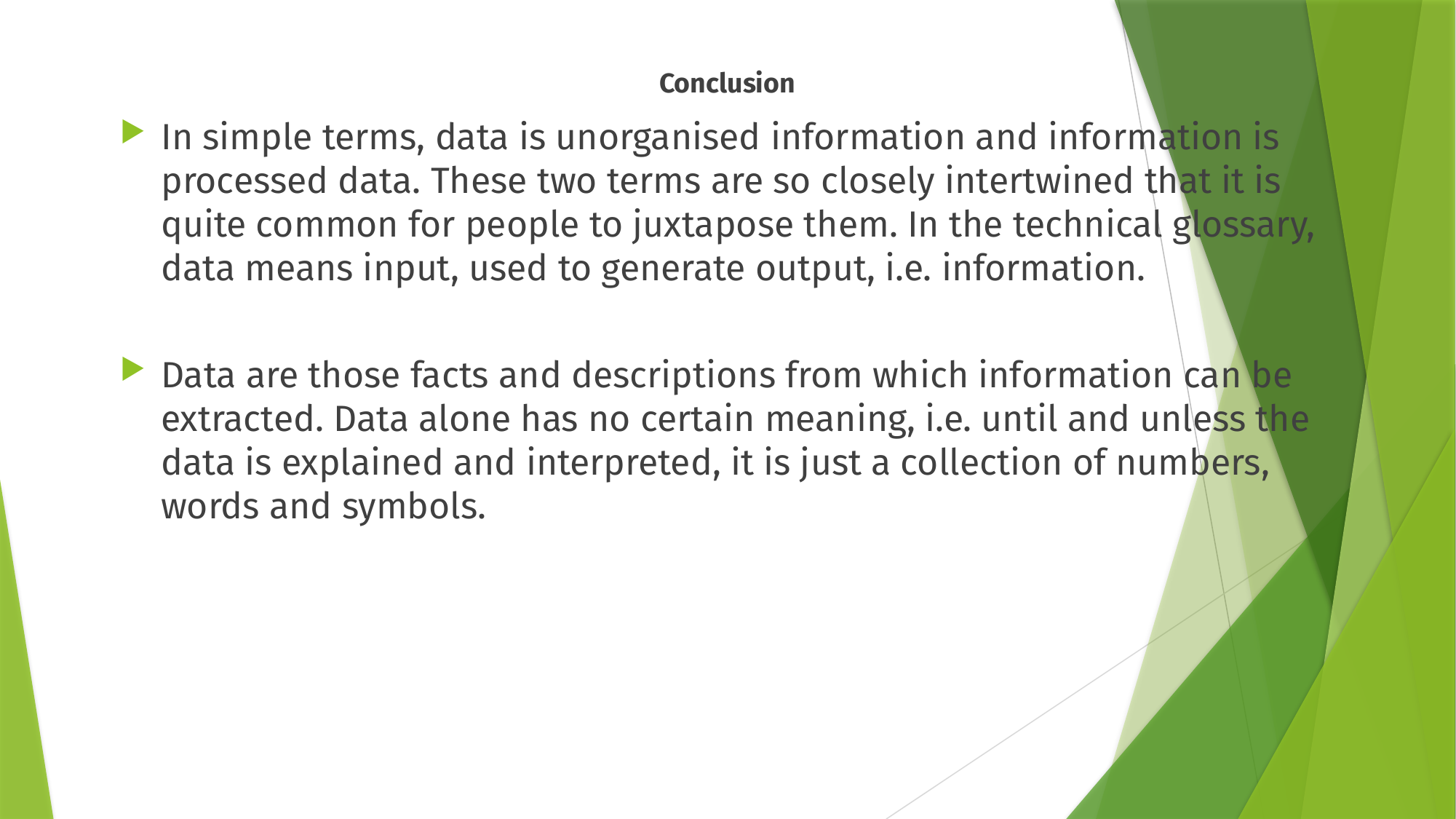

Conclusion
In simple terms, data is unorganised information and information is processed data. These two terms are so closely intertwined that it is quite common for people to juxtapose them. In the technical glossary, data means input, used to generate output, i.e. information.

Data are those facts and descriptions from which information can be extracted. Data alone has no certain meaning, i.e. until and unless the data is explained and interpreted, it is just a collection of numbers, words and symbols.